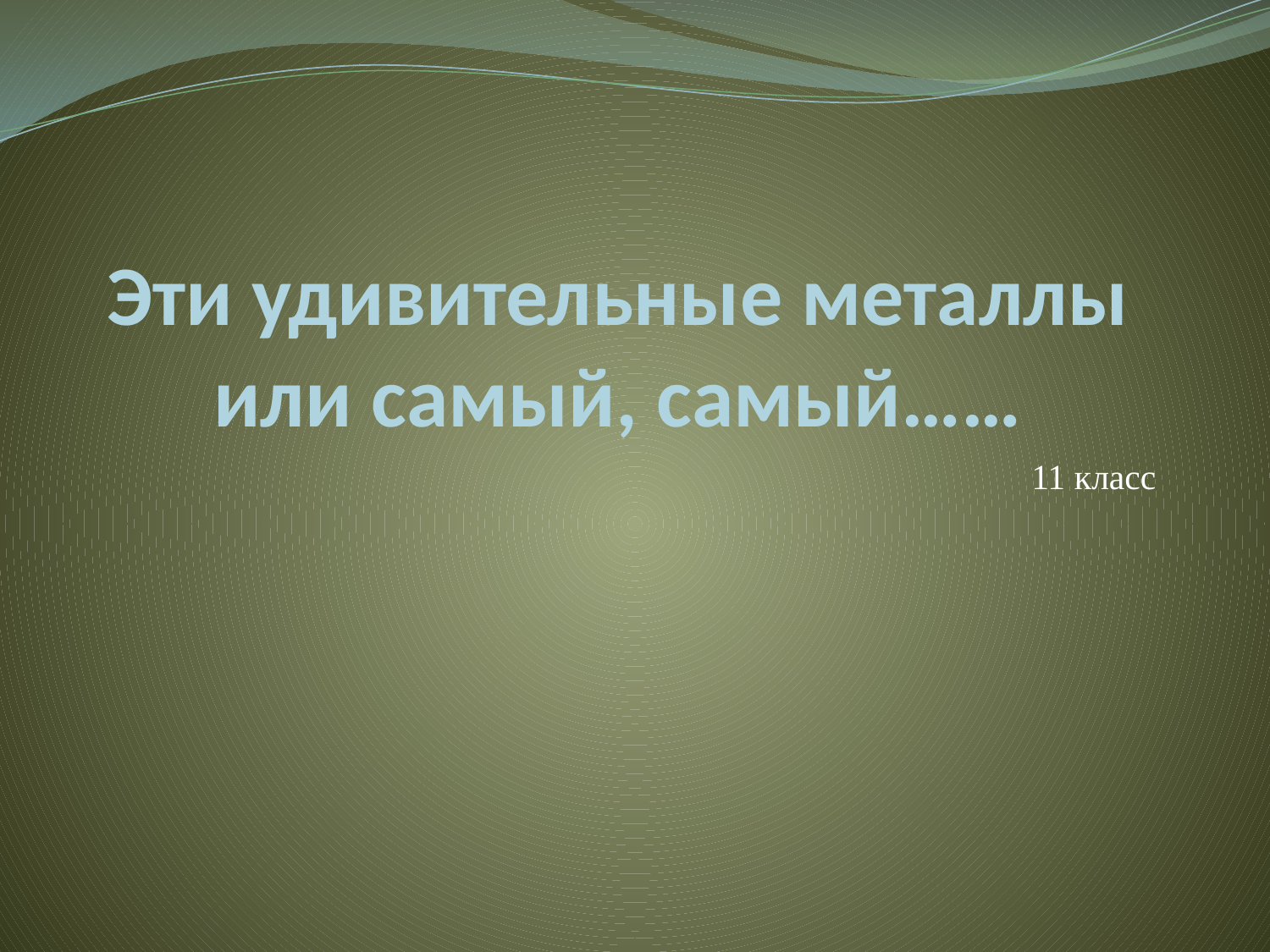

# Эти удивительные металлы или самый, самый……
11 класс